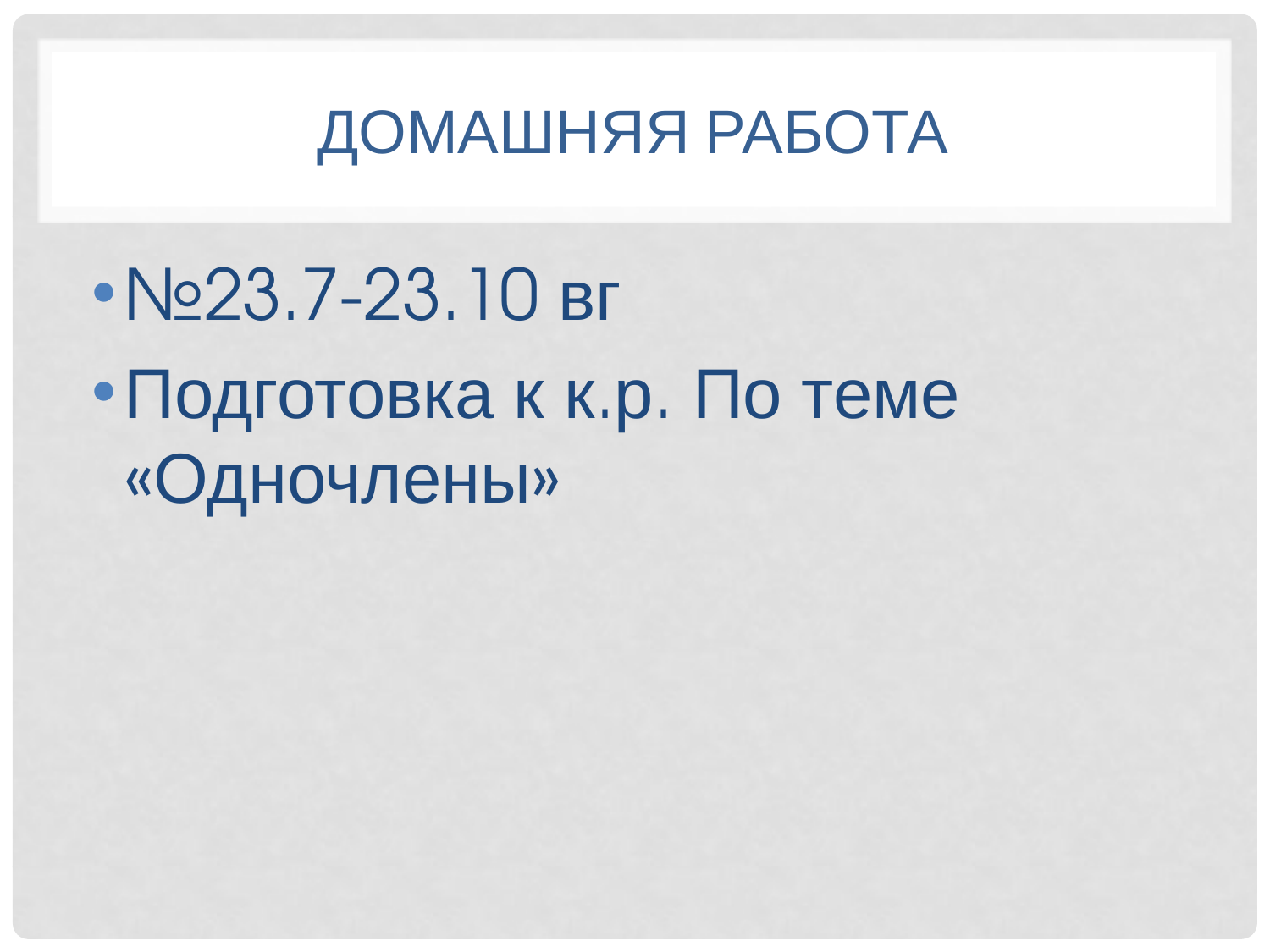

# Домашняя работа
№23.7-23.10 вг
Подготовка к к.р. По теме «Одночлены»